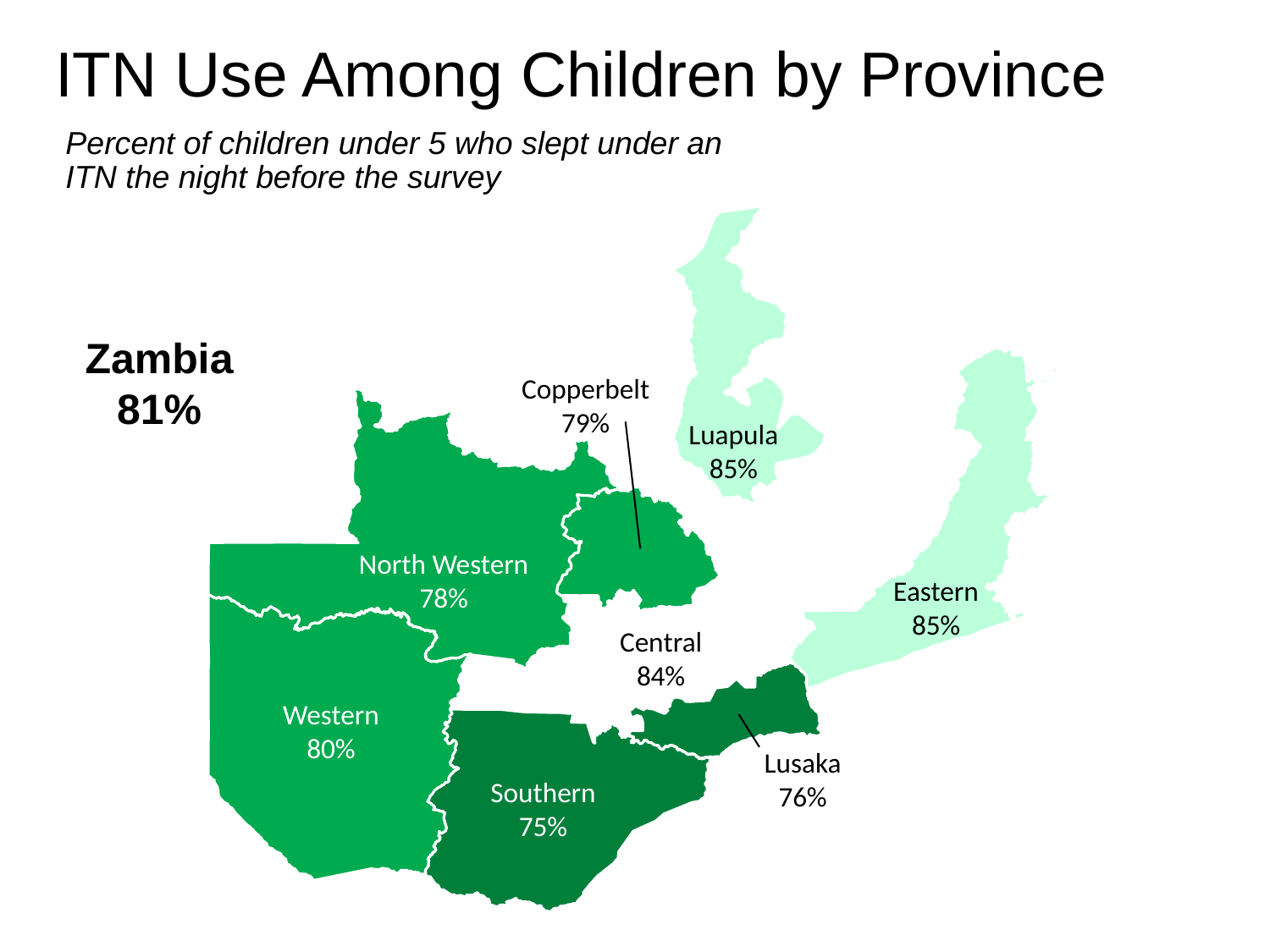

ITN Use Among Children by Province
Percent of children under 5 who slept under an ITN the night before the survey

Northern
82%
Zambia
81%

Copperbelt
79%

Luapula
85%
Muchinga
81%

North Western
78%
Eastern
85%

Central
84%

Western
80%

Lusaka
76%
Southern
75%